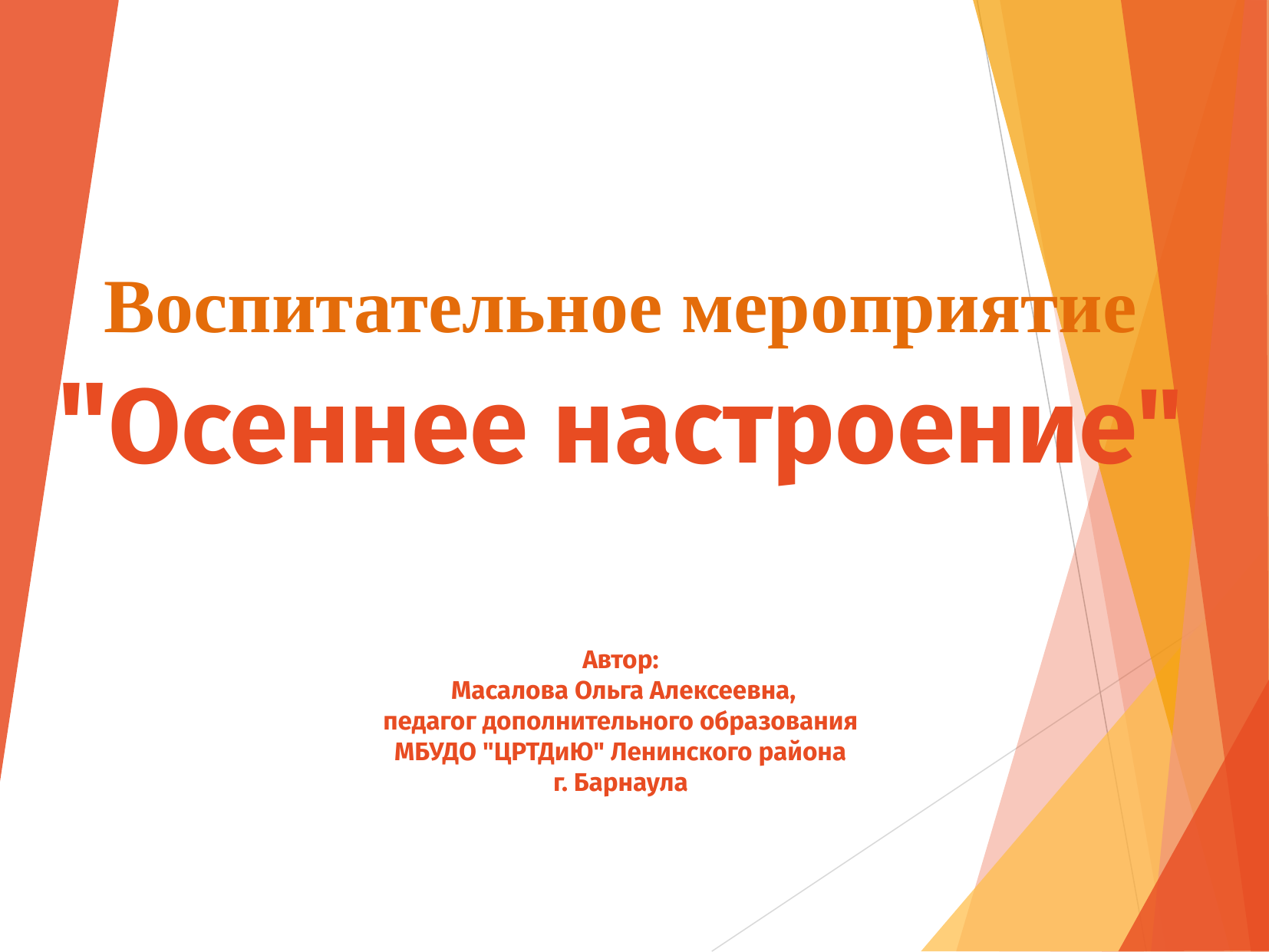

# Воспитательное мероприятие "Осеннее настроение" Автор: Масалова Ольга Алексеевна, педагог дополнительного образования МБУДО "ЦРТДиЮ" Ленинского района г. Барнаула